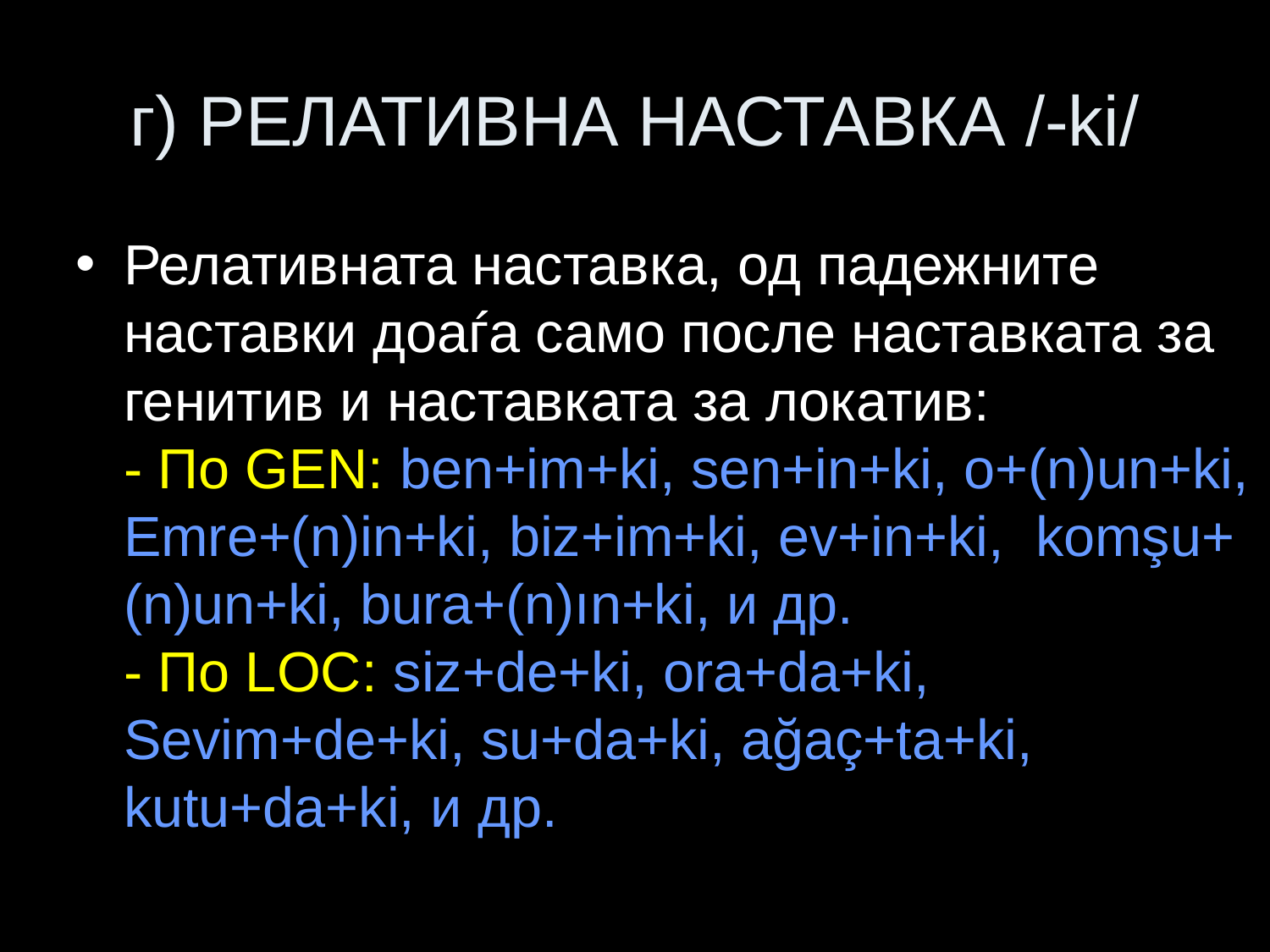

# г) РЕЛАТИВНА НАСТАВКА /-ki/
Релативната наставка, од падежните наставки доаѓа само после наставката за генитив и наставката за локатив:
- По GEN: ben+im+ki, sen+in+ki, o+(n)un+ki, Emre+(n)in+ki, biz+im+ki, ev+in+ki,  komşu+(n)un+ki, bura+(n)ın+ki, и др.
- По LOC: siz+de+ki, ora+da+ki, Sevim+de+ki, su+da+ki, ağaç+ta+ki, kutu+da+ki, и др.